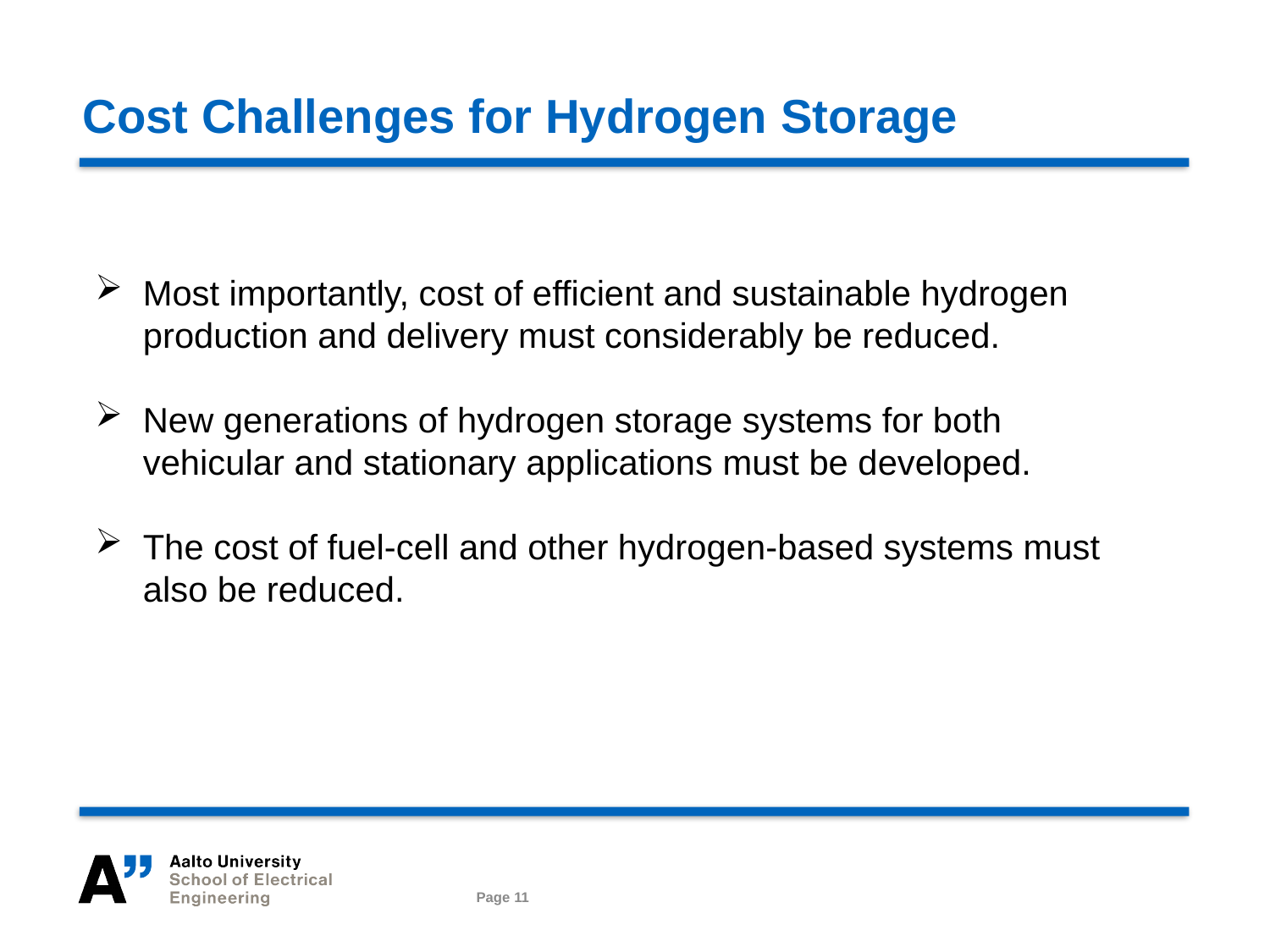

# Cost Challenges for Hydrogen Storage
Most importantly, cost of efficient and sustainable hydrogen production and delivery must considerably be reduced.

New generations of hydrogen storage systems for both vehicular and stationary applications must be developed.

The cost of fuel-cell and other hydrogen-based systems must also be reduced.

Page 11